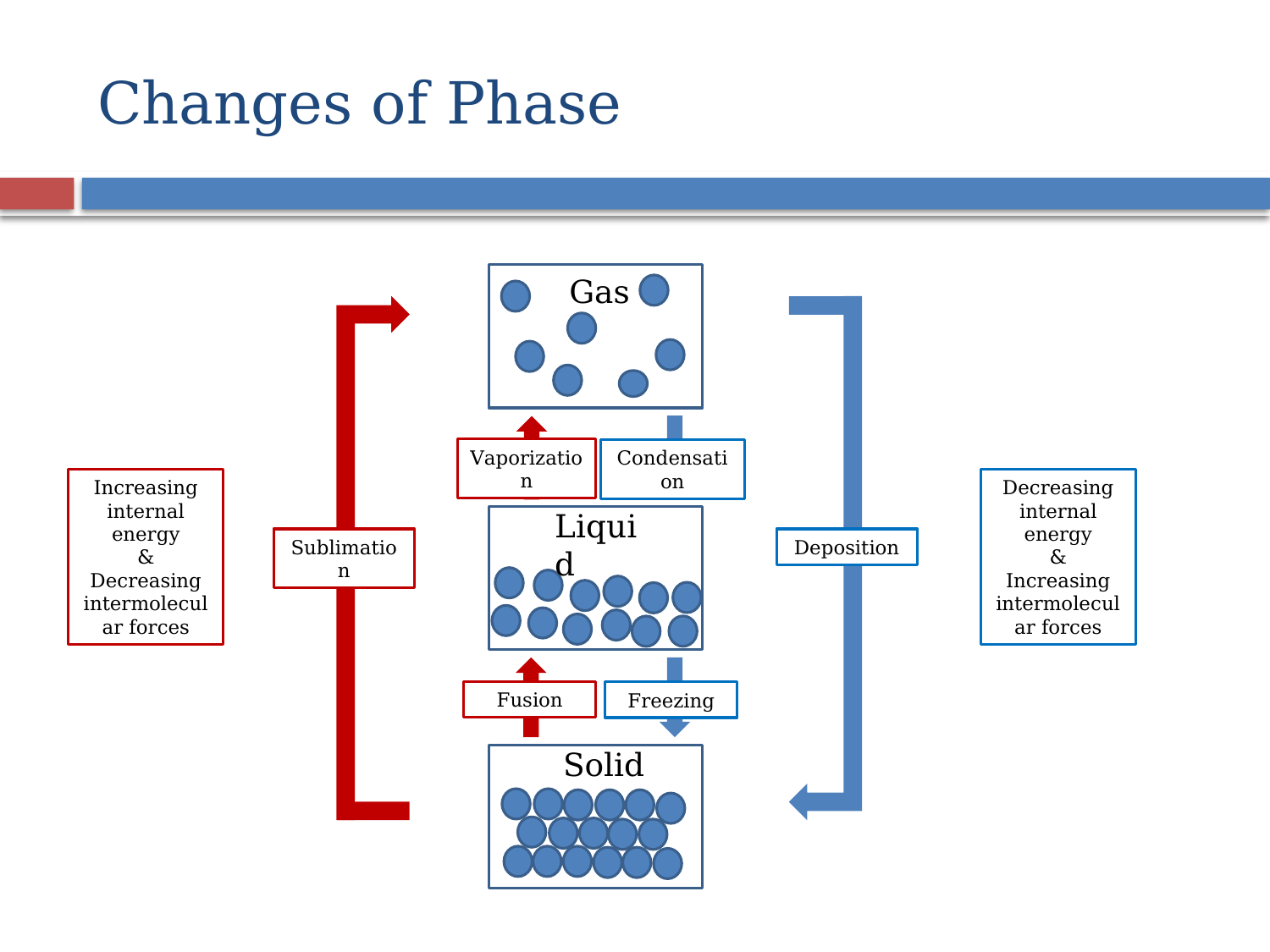

# Changes of Phase

Gas

Vaporization
Condensation
Decreasing internal energy
&
Increasing intermolecular forces
Increasing internal energy
&
Decreasing intermolecular forces
Liquid

Sublimation
Deposition

Fusion
Freezing
Solid